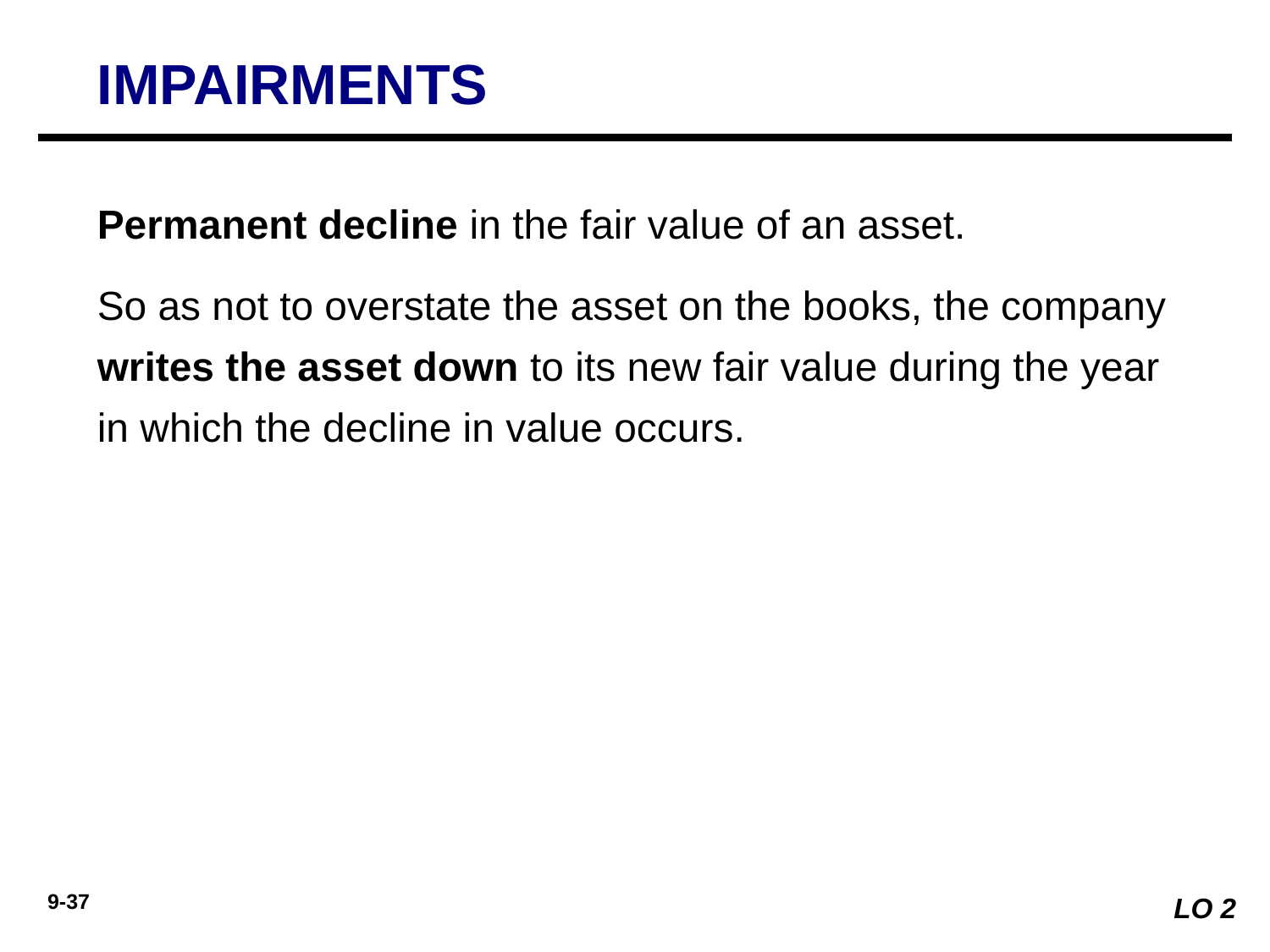

IMPAIRMENTS

Permanent decline in the fair value of an asset.
So as not to overstate the asset on the books, the company writes the asset down to its new fair value during the year in which the decline in value occurs.
LO 2